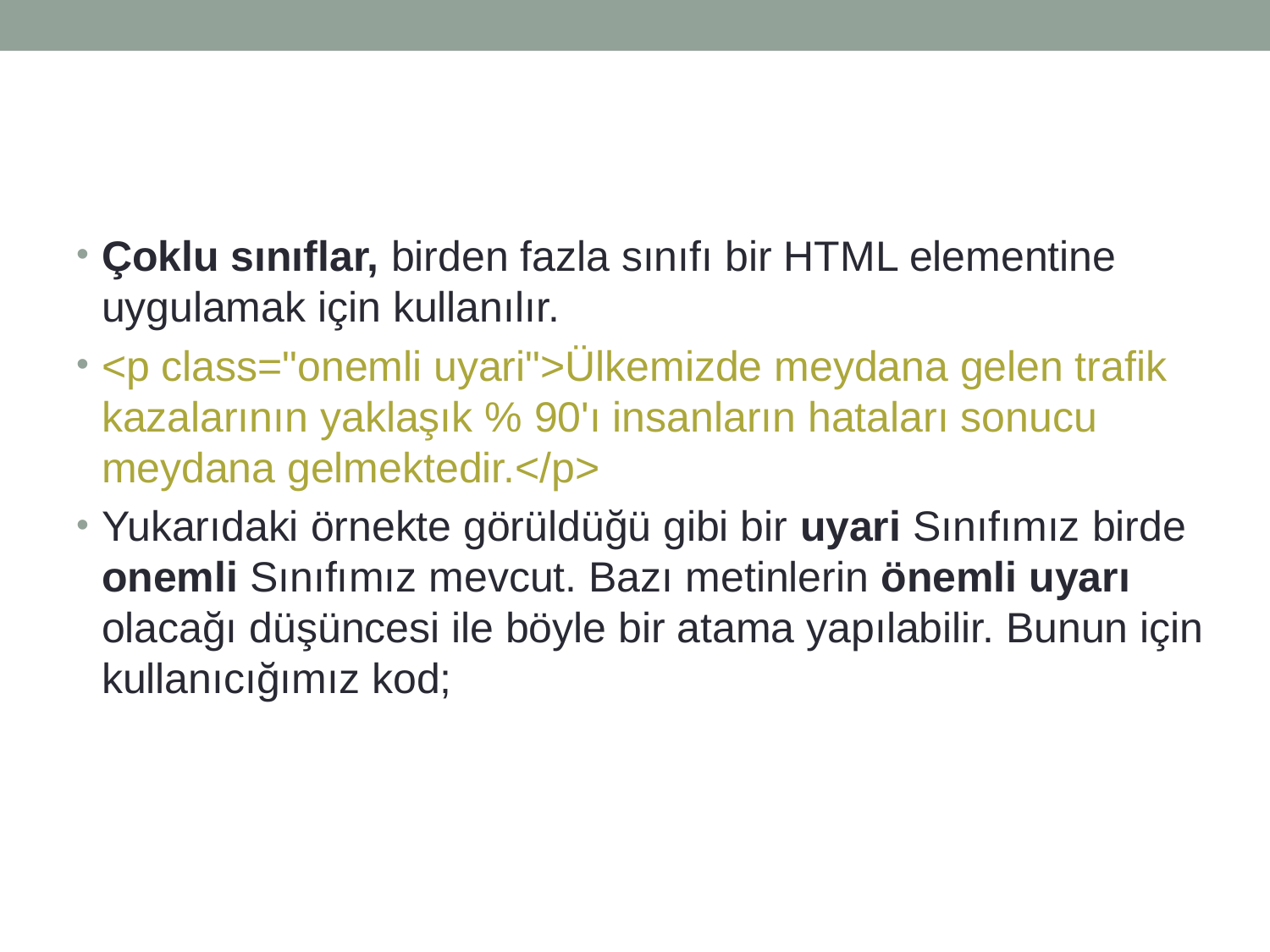

#
Çoklu sınıflar, birden fazla sınıfı bir HTML elementine uygulamak için kullanılır.
<p class="onemli uyari">Ülkemizde meydana gelen trafik kazalarının yaklaşık % 90'ı insanların hataları sonucu meydana gelmektedir.</p>
Yukarıdaki örnekte görüldüğü gibi bir uyari Sınıfımız birde onemli Sınıfımız mevcut. Bazı metinlerin önemli uyarı olacağı düşüncesi ile böyle bir atama yapılabilir. Bunun için kullanıcığımız kod;